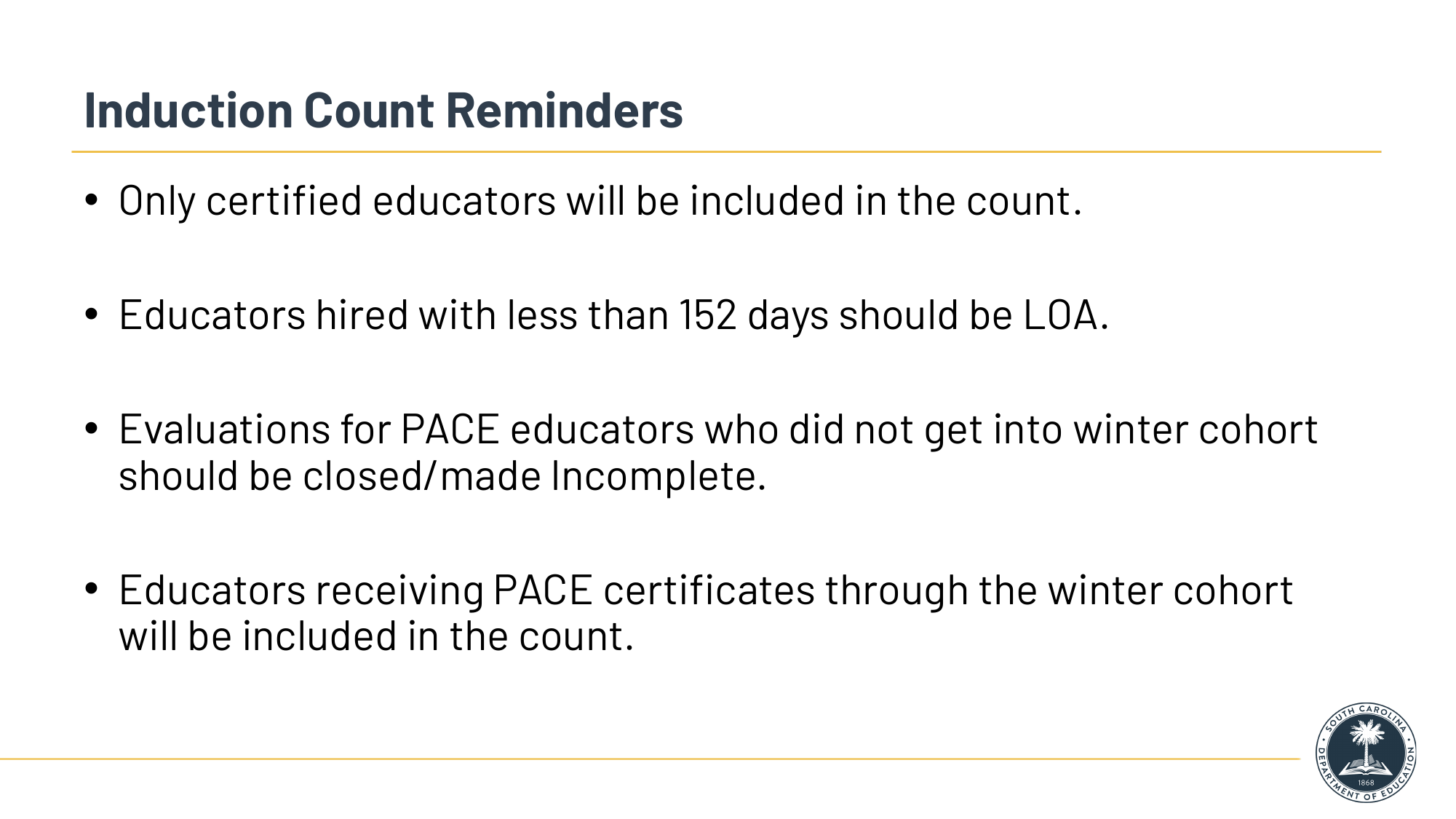

# Induction Count Reminders
Only certified educators will be included in the count.

Educators hired with less than 152 days should be LOA.

Evaluations for PACE educators who did not get into winter cohort should be closed/made Incomplete.

Educators receiving PACE certificates through the winter cohort will be included in the count.